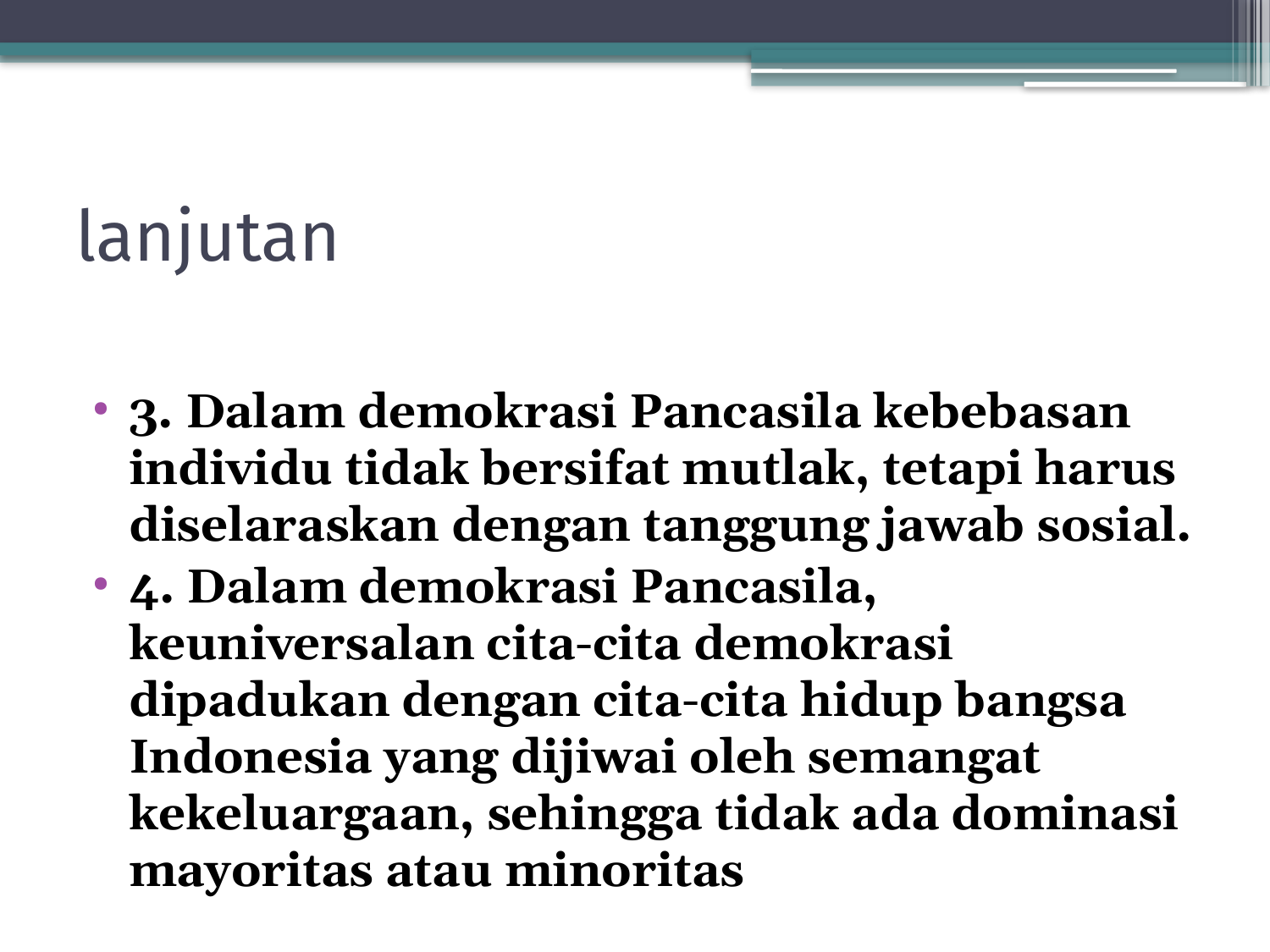

# lanjutan

3. Dalam demokrasi Pancasila kebebasan individu tidak bersifat mutlak, tetapi harus diselaraskan dengan tanggung jawab sosial.
4. Dalam demokrasi Pancasila, keuniversalan cita-cita demokrasi dipadukan dengan cita-cita hidup bangsa Indonesia yang dijiwai oleh semangat kekeluargaan, sehingga tidak ada dominasi mayoritas atau minoritas